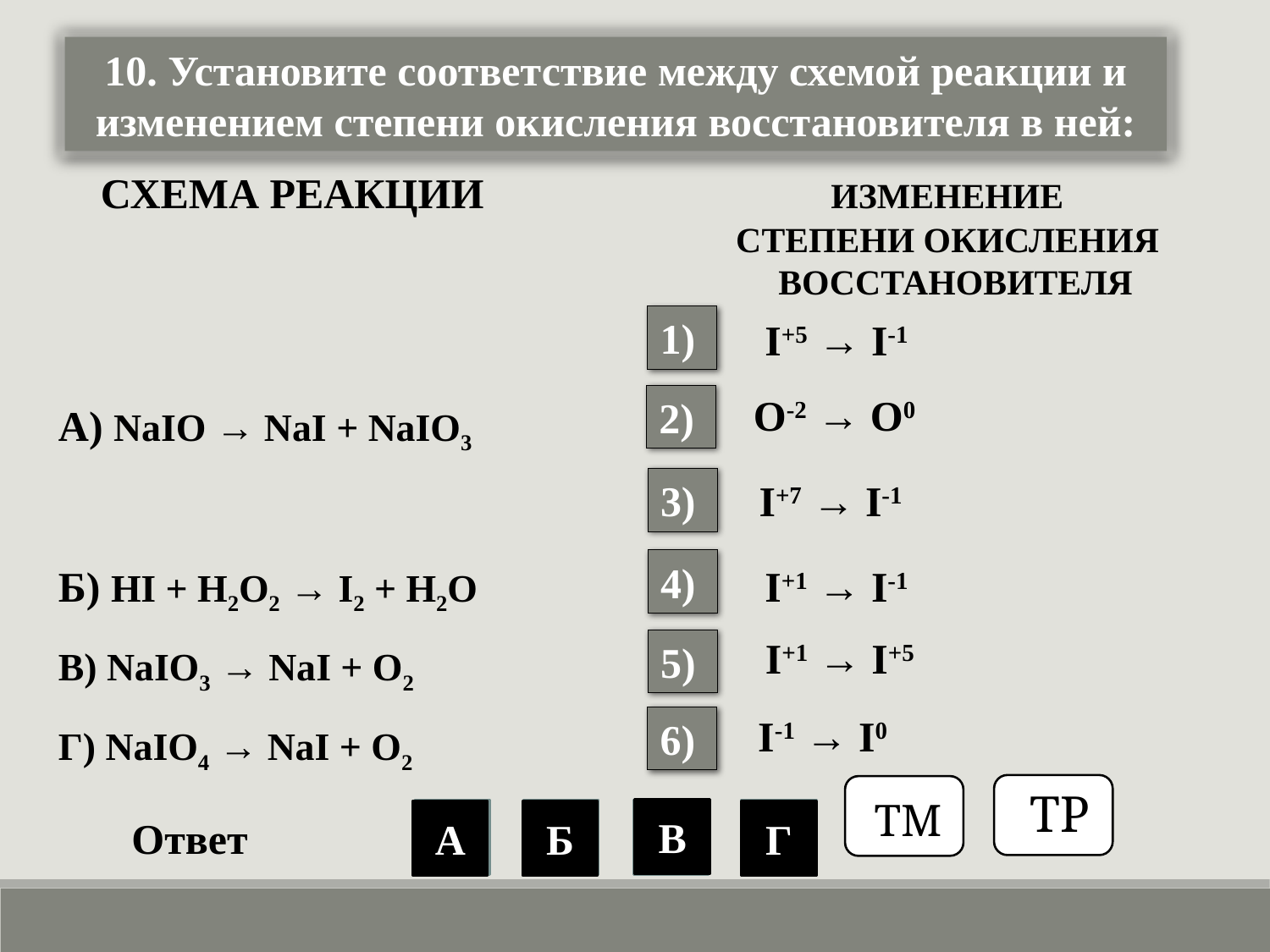

10. Установите соответствие между схемой реакции и изменением степени окисления восстановителя в ней:
    СХЕМА РЕАКЦИИ	                         ИЗМЕНЕНИЕ 	                    	                                                              СТЕПЕНИ ОКИСЛЕНИЯ
                                                                                 ВОССТАНОВИТЕЛЯ
1)
I+5 → I-1
А) NaIO → NaI + NaIO3
Б) HI + H2O2 → I2 + H2O
В) NaIO3 → NaI + O2
Г) NaIO4 → NaI + O2
O-2 → O0
2)
I+7 → I-1
3)
4)
I+1 → I-1
I+1 → I+5
5)
I-1 → I0
6)
ТР
ТМ
В
5
6
2
2
А
Б
Г
   Ответ